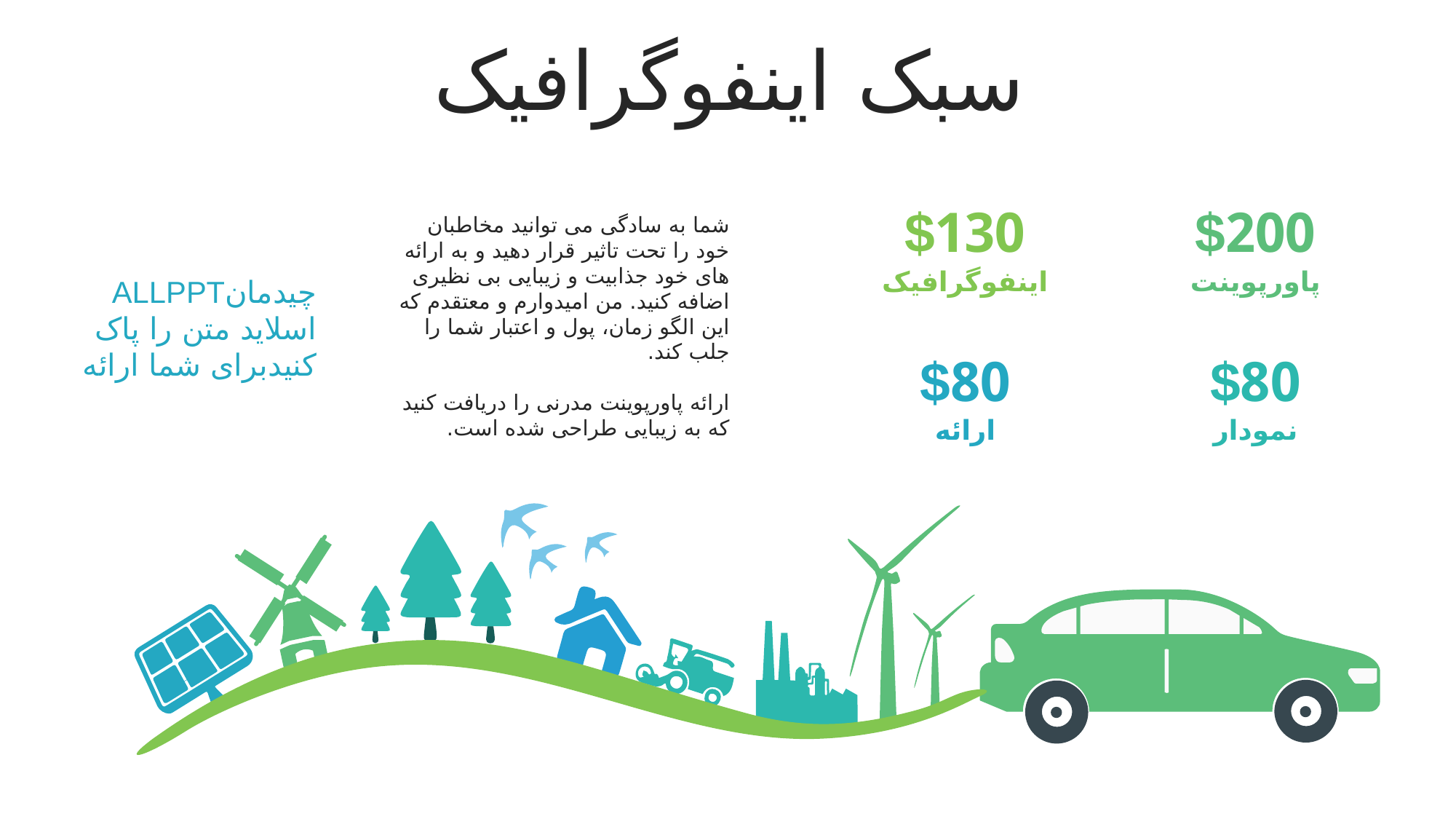

سبک اینفوگرافیک
$130
اینفوگرافیک
$200
پاورپوینت
شما به سادگی می توانید مخاطبان خود را تحت تاثیر قرار دهید و به ارائه های خود جذابیت و زیبایی بی نظیری اضافه کنید. من امیدوارم و معتقدم که این الگو زمان، پول و اعتبار شما را جلب کند.

ارائه پاورپوینت مدرنی را دریافت کنید که به زیبایی طراحی شده است.
ALLPPTچیدمان اسلاید متن را پاک کنیدبرای شما ارائه
$80
ارائه
$80
نمودار